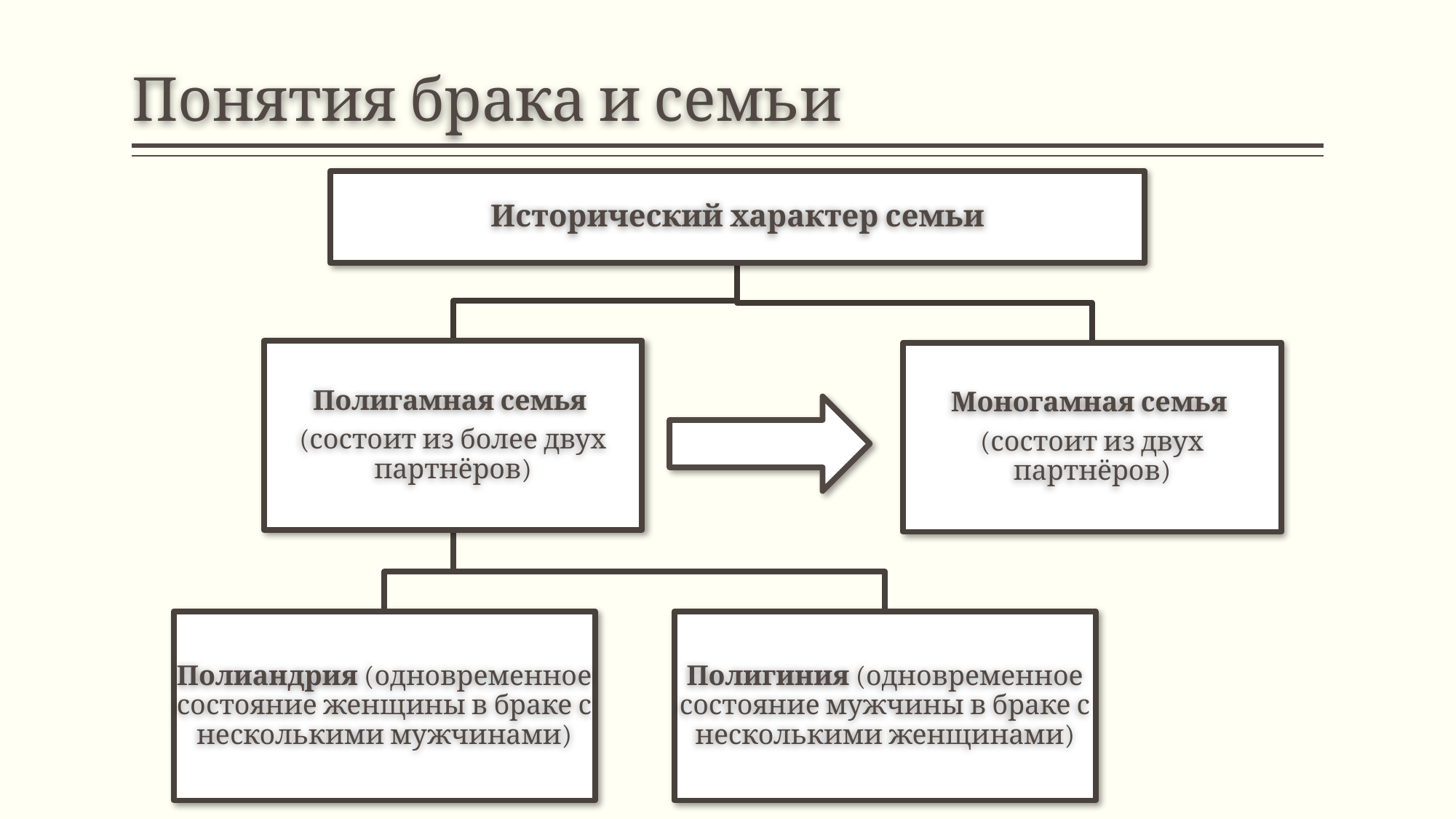

# Понятия брака и семьи

Исторический характер семьи

Полигамная семья
(состоит из более двух партнёров)

Моногамная семья
(состоит из двух партнёров)

Полиандрия (одновременное состояние женщины в браке с несколькими мужчинами)

Полигиния (одновременное состояние мужчины в браке с несколькими женщинами)